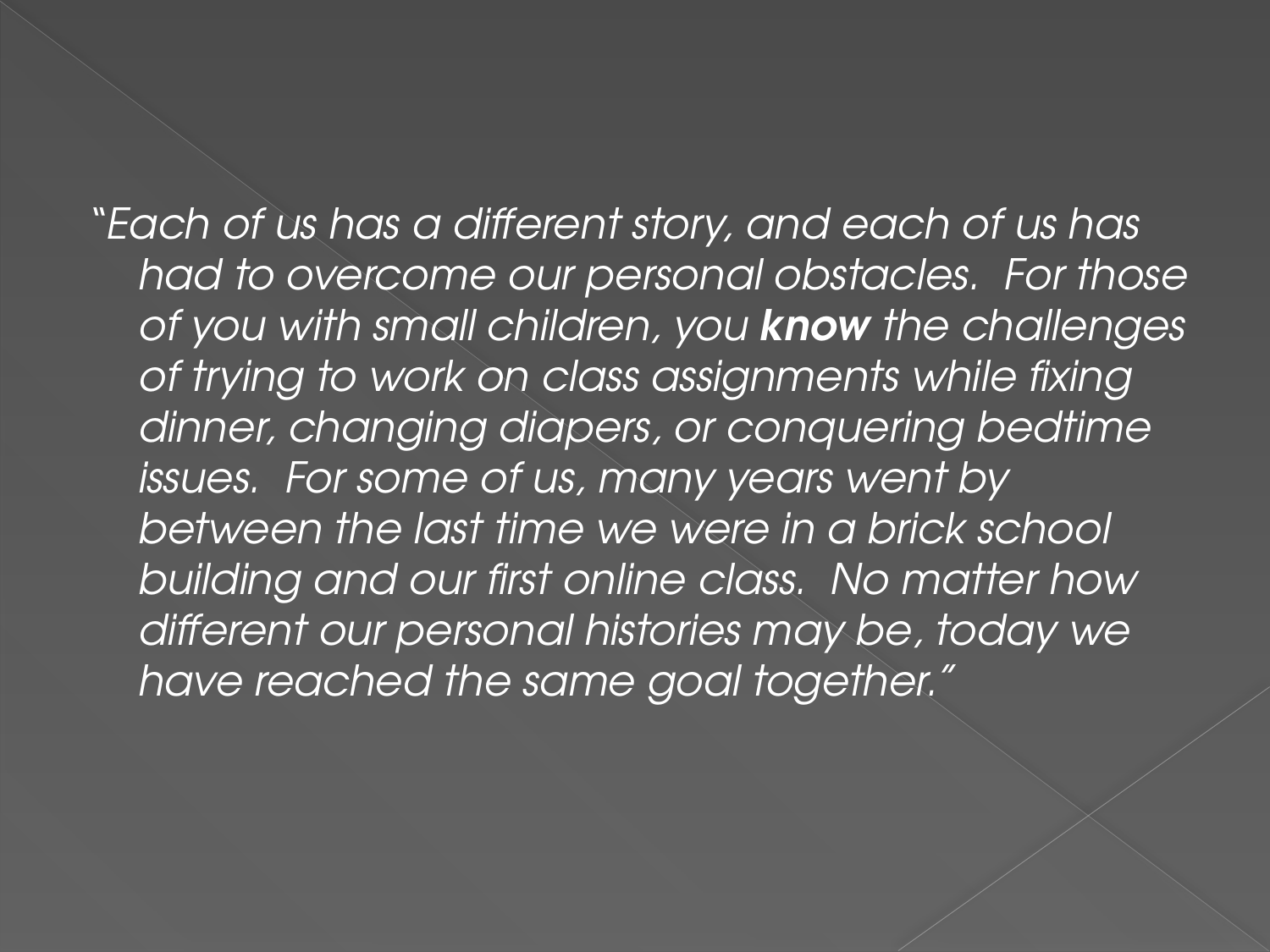

“Each of us has a different story, and each of us has had to overcome our personal obstacles.  For those of you with small children, you know the challenges of trying to work on class assignments while fixing dinner, changing diapers, or conquering bedtime issues.  For some of us, many years went by between the last time we were in a brick school building and our first online class.  No matter how different our personal histories may be, today we have reached the same goal together.”